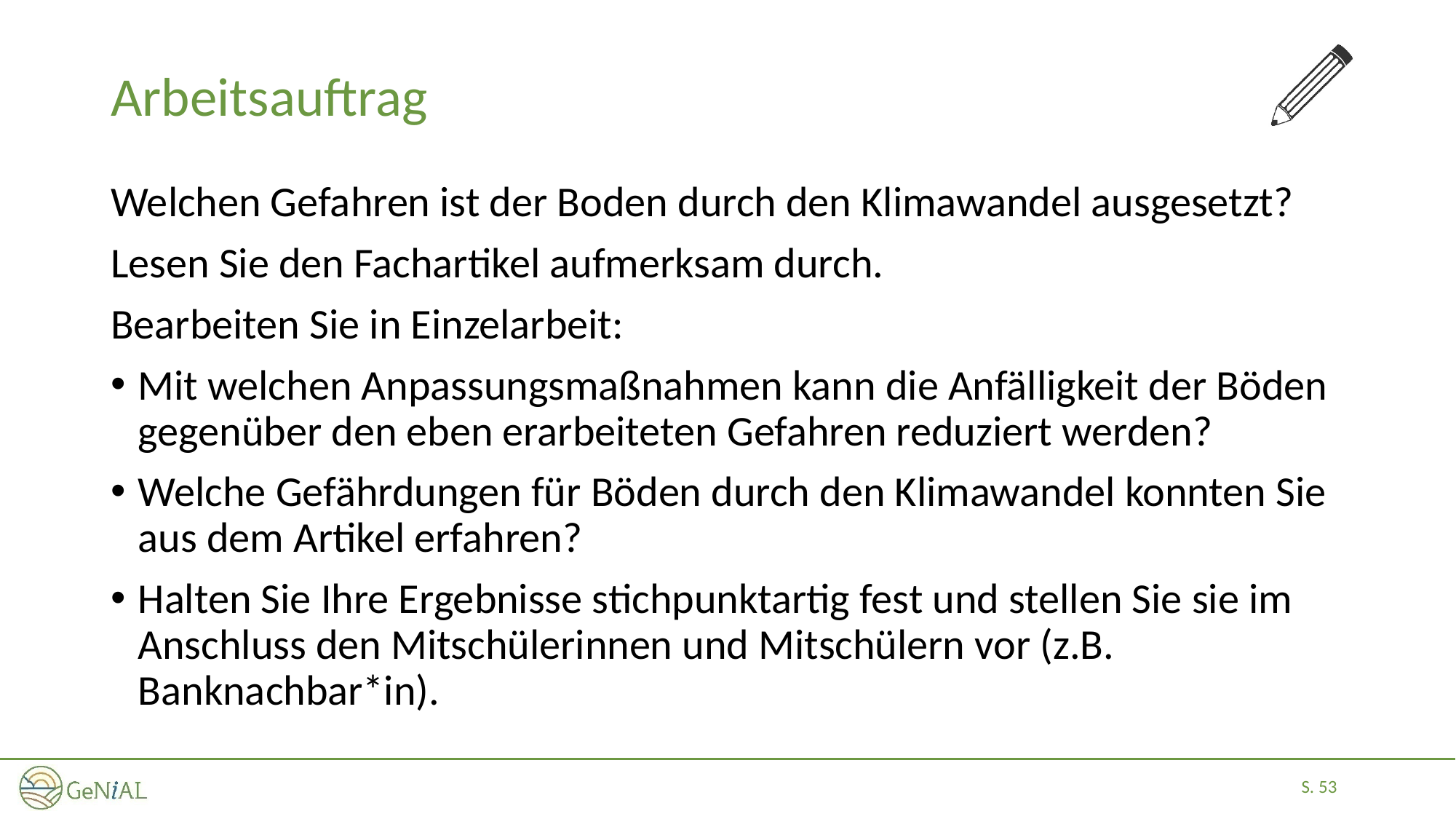

# Arbeitsauftrag
Welchen Gefahren ist der Boden durch den Klimawandel ausgesetzt?
Lesen Sie den Fachartikel aufmerksam durch.
Bearbeiten Sie in Einzelarbeit:
Mit welchen Anpassungsmaßnahmen kann die Anfälligkeit der Böden gegenüber den eben erarbeiteten Gefahren reduziert werden?
Welche Gefährdungen für Böden durch den Klimawandel konnten Sie aus dem Artikel erfahren?
Halten Sie Ihre Ergebnisse stichpunktartig fest und stellen Sie sie im Anschluss den Mitschülerinnen und Mitschülern vor (z.B. Banknachbar*in).